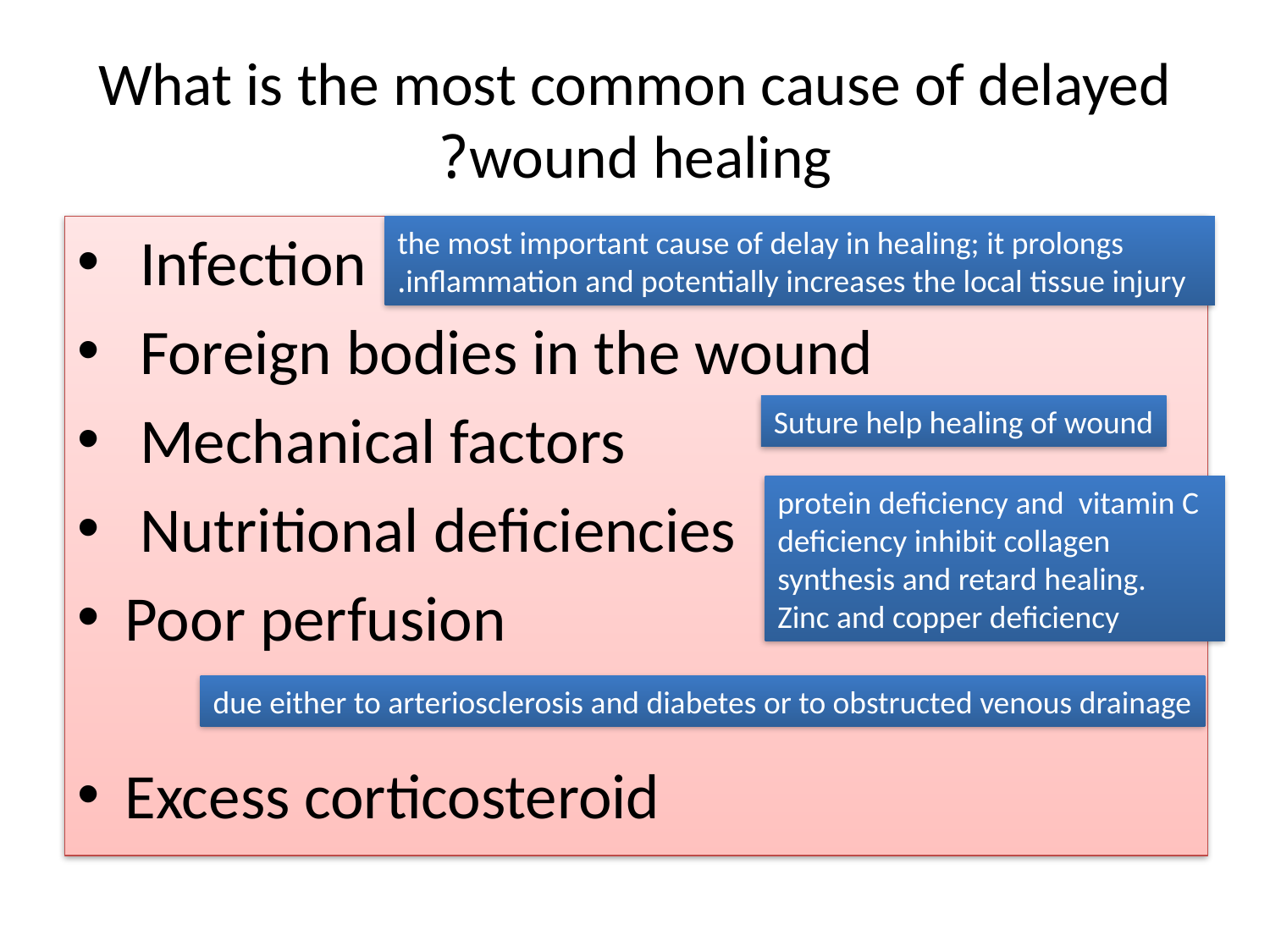

# What is the most common cause of delayed wound healing?
 Infection
 Foreign bodies in the wound
 Mechanical factors
 Nutritional deficiencies
Poor perfusion

Excess corticosteroid

 the most important cause of delay in healing; it prolongs inflammation and potentially increases the local tissue injury.
Suture help healing of wound
 protein deficiency and  vitamin C deficiency inhibit collagen       synthesis and retard healing.  Zinc and copper deficiency
due either to arteriosclerosis and diabetes or to obstructed venous drainage